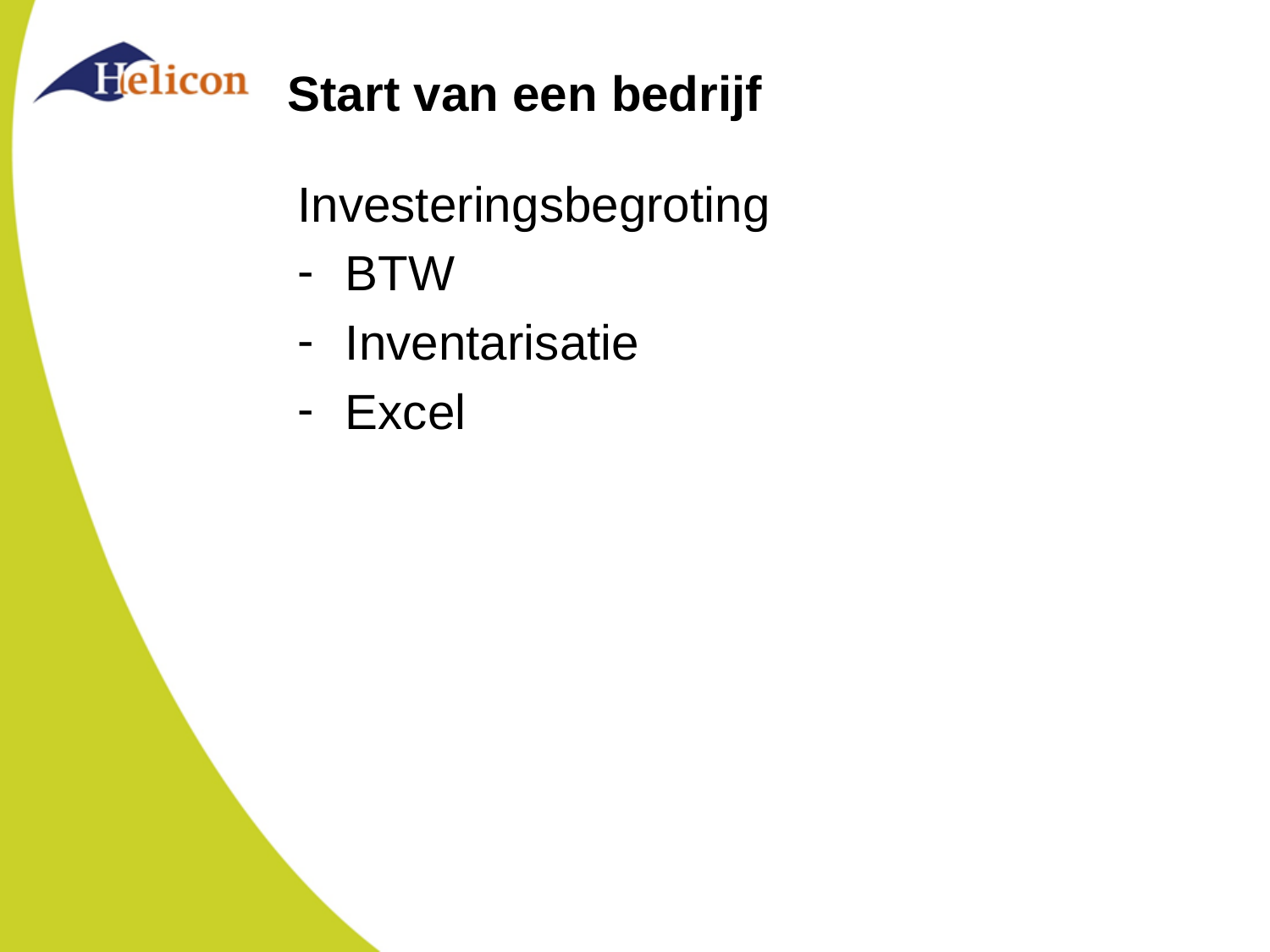

# Start van een bedrijf
Investeringsbegroting
BTW
Inventarisatie
Excel